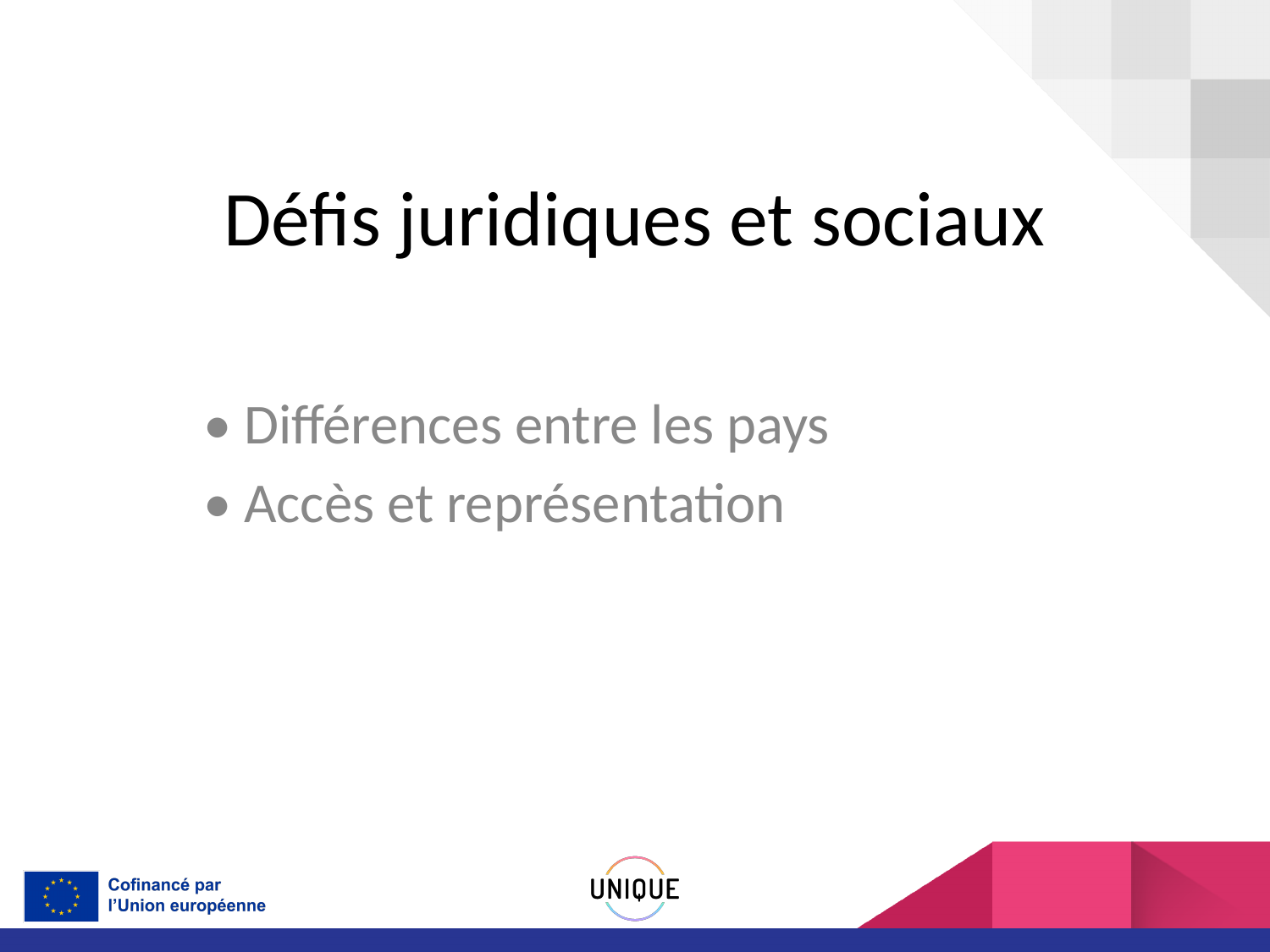

# Défis juridiques et sociaux
• Différences entre les pays
• Accès et représentation